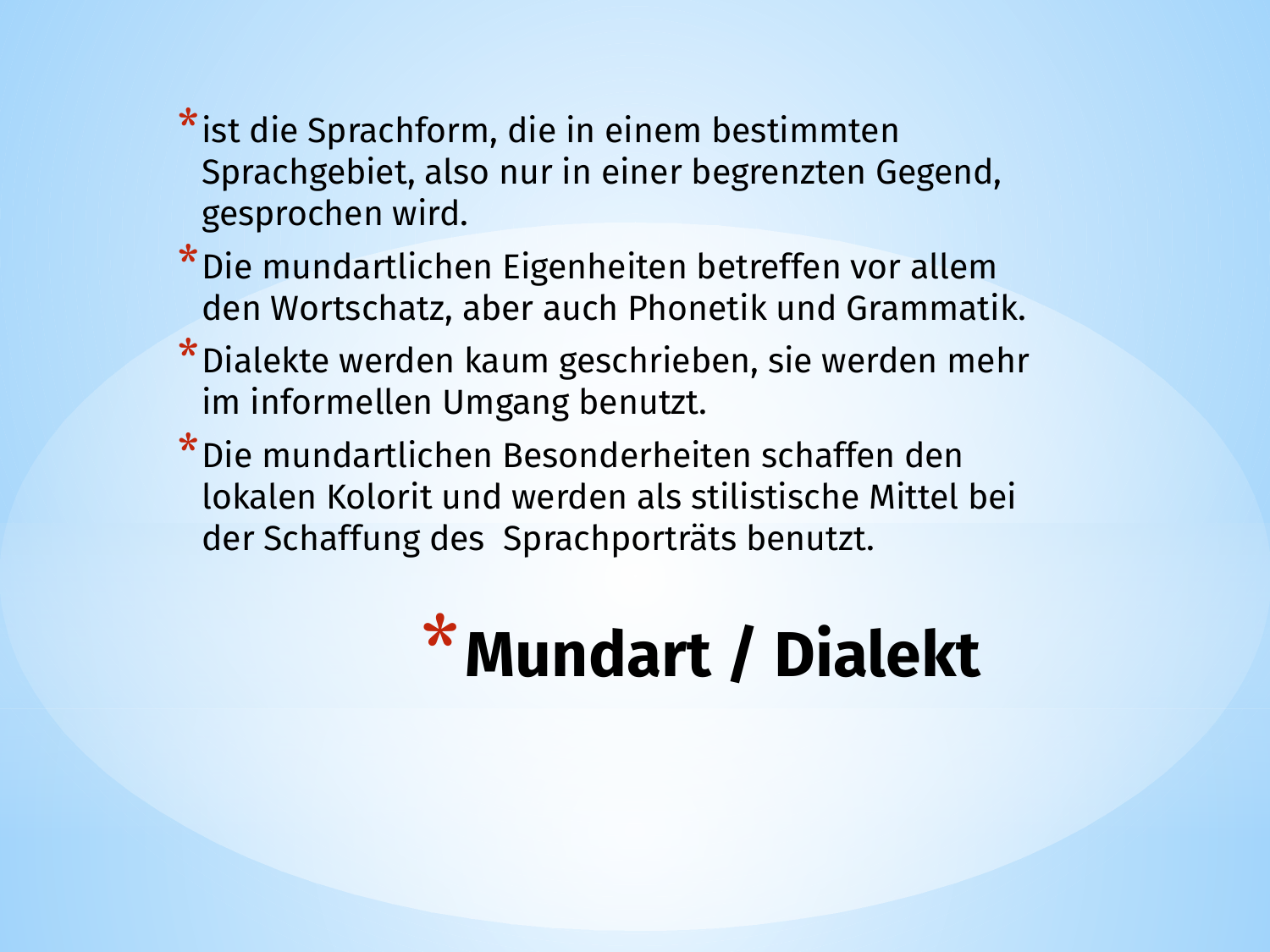

ist die Sprachform, die in einem bestimmten Sprachgebiet, also nur in einer begrenzten Gegend, gesprochen wird.
Die mundartlichen Eigenheiten betreffen vor allem den Wortschatz, aber auch Phonetik und Grammatik.
Dialekte werden kaum geschrieben, sie werden mehr im informellen Umgang benutzt.
Die mundartlichen Besonderheiten schaffen den lokalen Kolorit und werden als stilistische Mittel bei der Schaffung des  Sprachporträts benutzt.

# Mundart / Dialekt